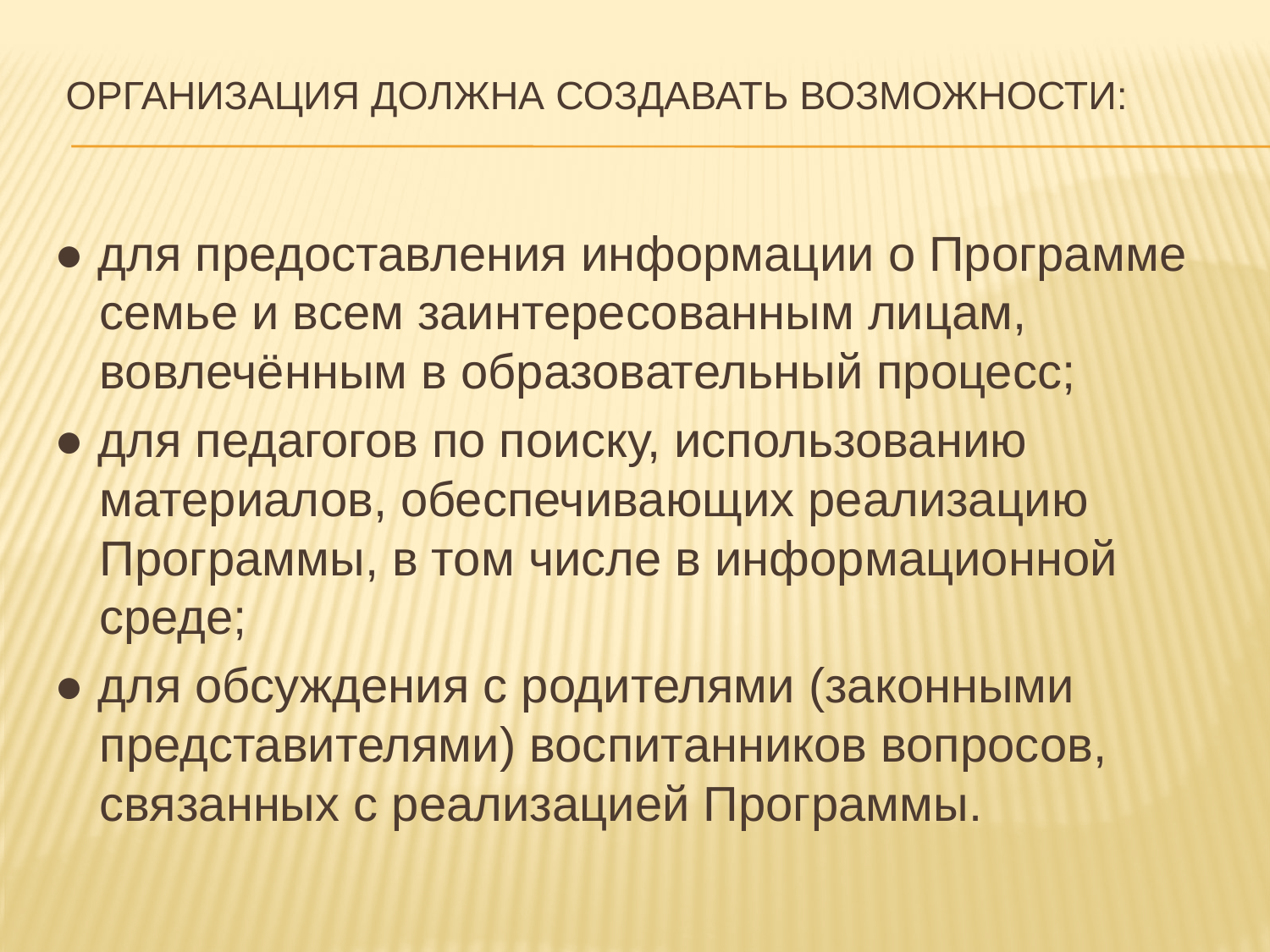

# Организация должна создавать возможности:
● для предоставления информации о Программе семье и всем заинтересованным лицам, вовлечённым в образовательный процесс;
● для педагогов по поиску, использованию материалов, обеспечивающих реализацию Программы, в том числе в информационной среде;
● для обсуждения с родителями (законными представителями) воспитанников вопросов, связанных с реализацией Программы.